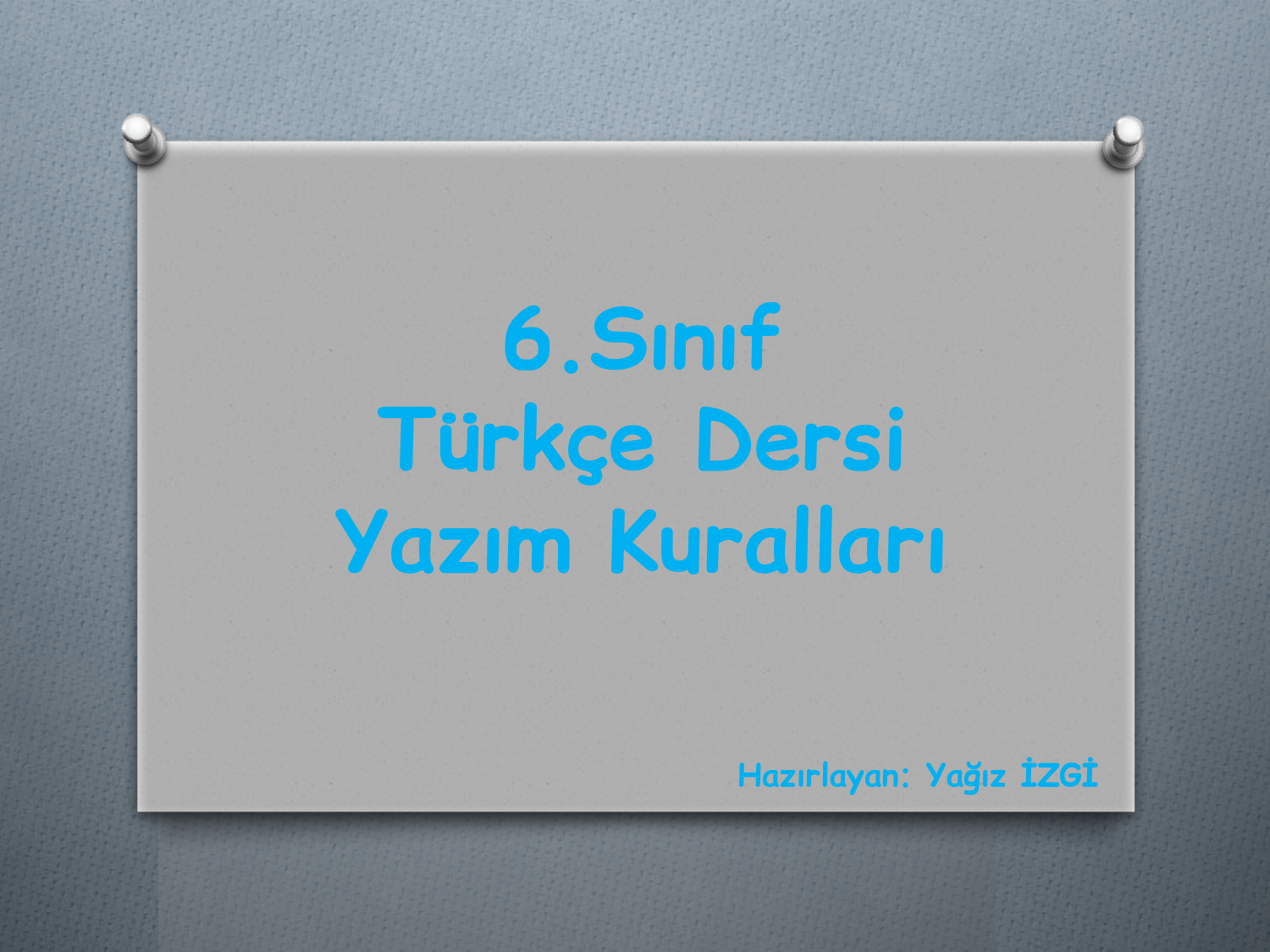

6.Sınıf
Türkçe Dersi
Yazım Kuralları

Hazırlayan: Yağız İZGİ